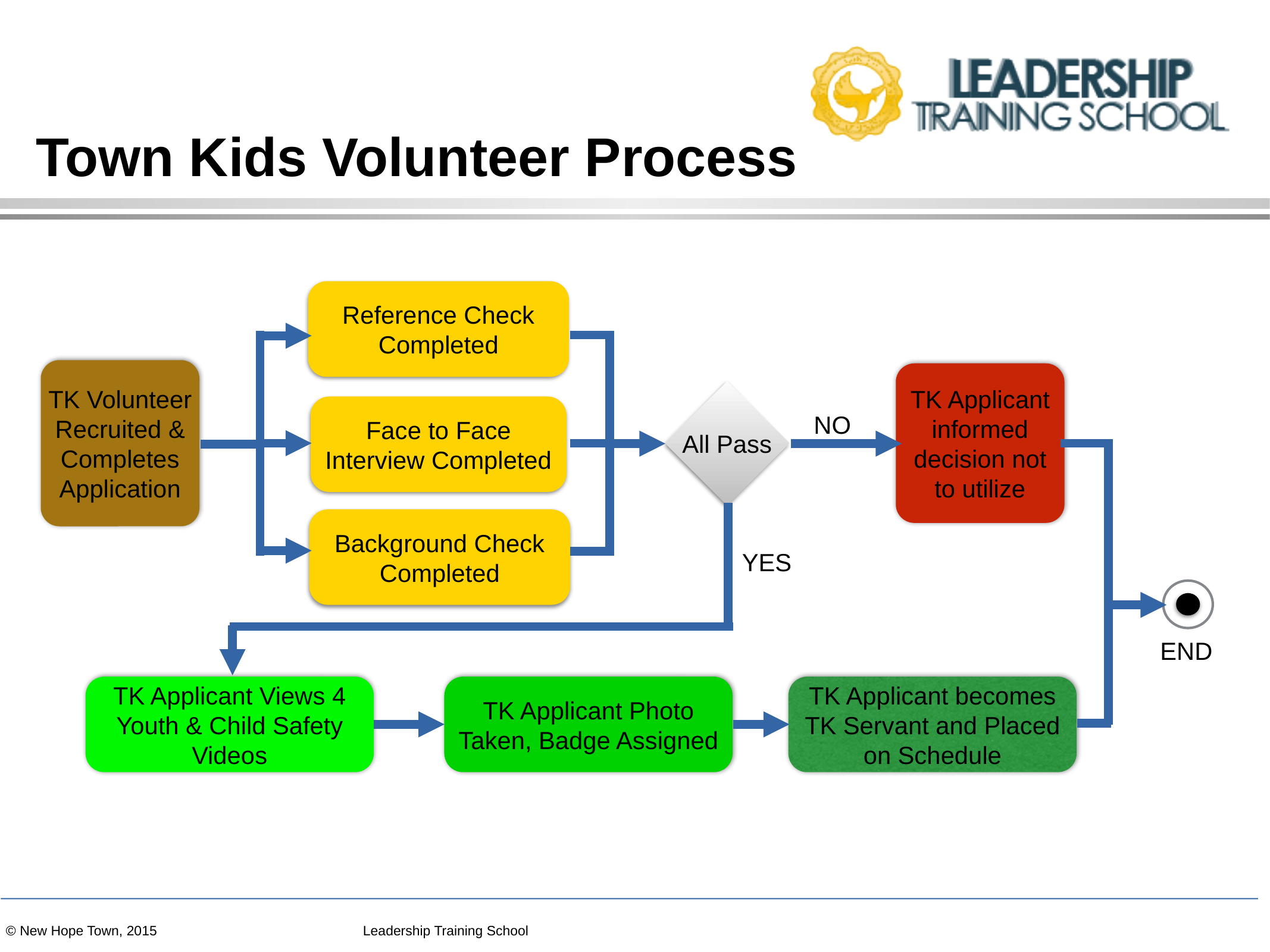

# Town Kids Volunteer Process
Reference Check Completed

TK Volunteer Recruited & Completes Application
TK Applicant informed decision not to utilize
All Pass
Face to Face Interview Completed
NO

Background Check Completed
YES

END
TK Applicant Views 4 Youth & Child Safety Videos
TK Applicant Photo Taken, Badge Assigned
TK Applicant becomes TK Servant and Placed on Schedule

14